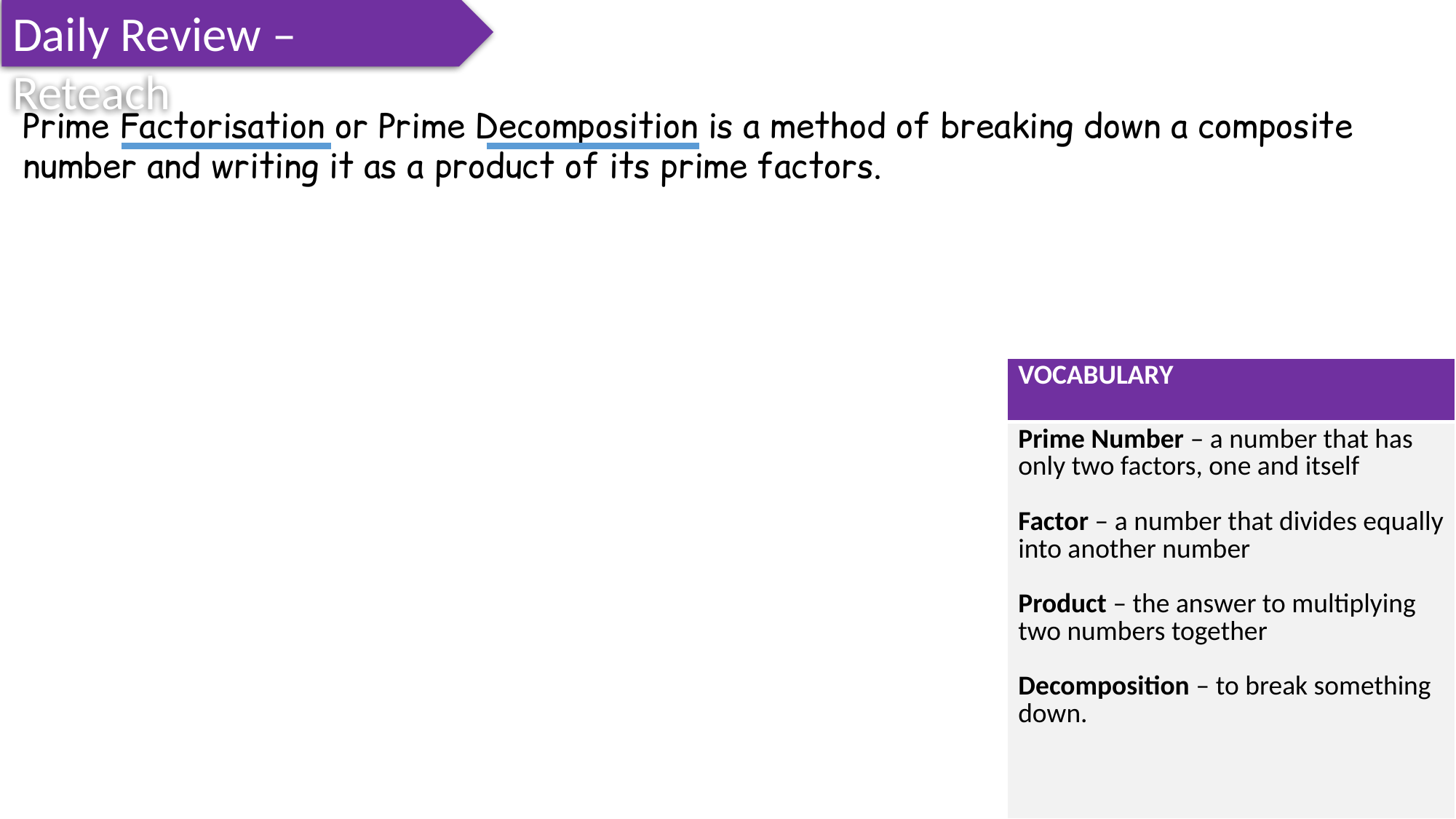

Daily Review – Reteach
Prime Factorisation or Prime Decomposition is a method of breaking down a composite number and writing it as a product of its prime factors.
| VOCABULARY |
| --- |
| Prime Number – a number that has only two factors, one and itself Factor – a number that divides equally into another number Product – the answer to multiplying two numbers together Decomposition – to break something down. |